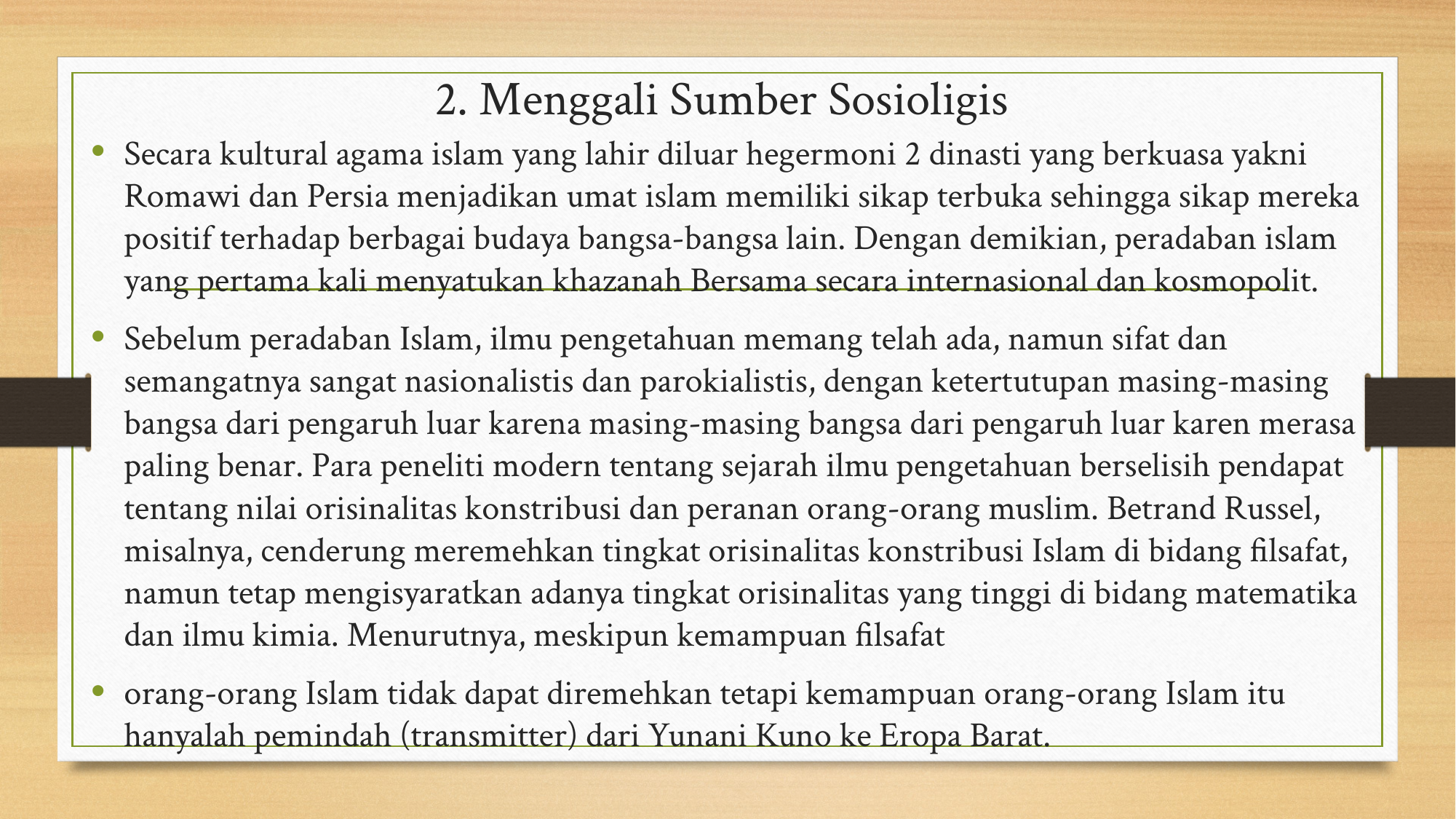

# 2. Menggali Sumber Sosioligis
Secara kultural agama islam yang lahir diluar hegermoni 2 dinasti yang berkuasa yakni Romawi dan Persia menjadikan umat islam memiliki sikap terbuka sehingga sikap mereka positif terhadap berbagai budaya bangsa-bangsa lain. Dengan demikian, peradaban islam yang pertama kali menyatukan khazanah Bersama secara internasional dan kosmopolit.
Sebelum peradaban Islam, ilmu pengetahuan memang telah ada, namun sifat dan semangatnya sangat nasionalistis dan parokialistis, dengan ketertutupan masing-masing bangsa dari pengaruh luar karena masing-masing bangsa dari pengaruh luar karen merasa paling benar. Para peneliti modern tentang sejarah ilmu pengetahuan berselisih pendapat tentang nilai orisinalitas konstribusi dan peranan orang-orang muslim. Betrand Russel, misalnya, cenderung meremehkan tingkat orisinalitas konstribusi Islam di bidang filsafat, namun tetap mengisyaratkan adanya tingkat orisinalitas yang tinggi di bidang matematika dan ilmu kimia. Menurutnya, meskipun kemampuan filsafat
orang-orang Islam tidak dapat diremehkan tetapi kemampuan orang-orang Islam itu hanyalah pemindah (transmitter) dari Yunani Kuno ke Eropa Barat.